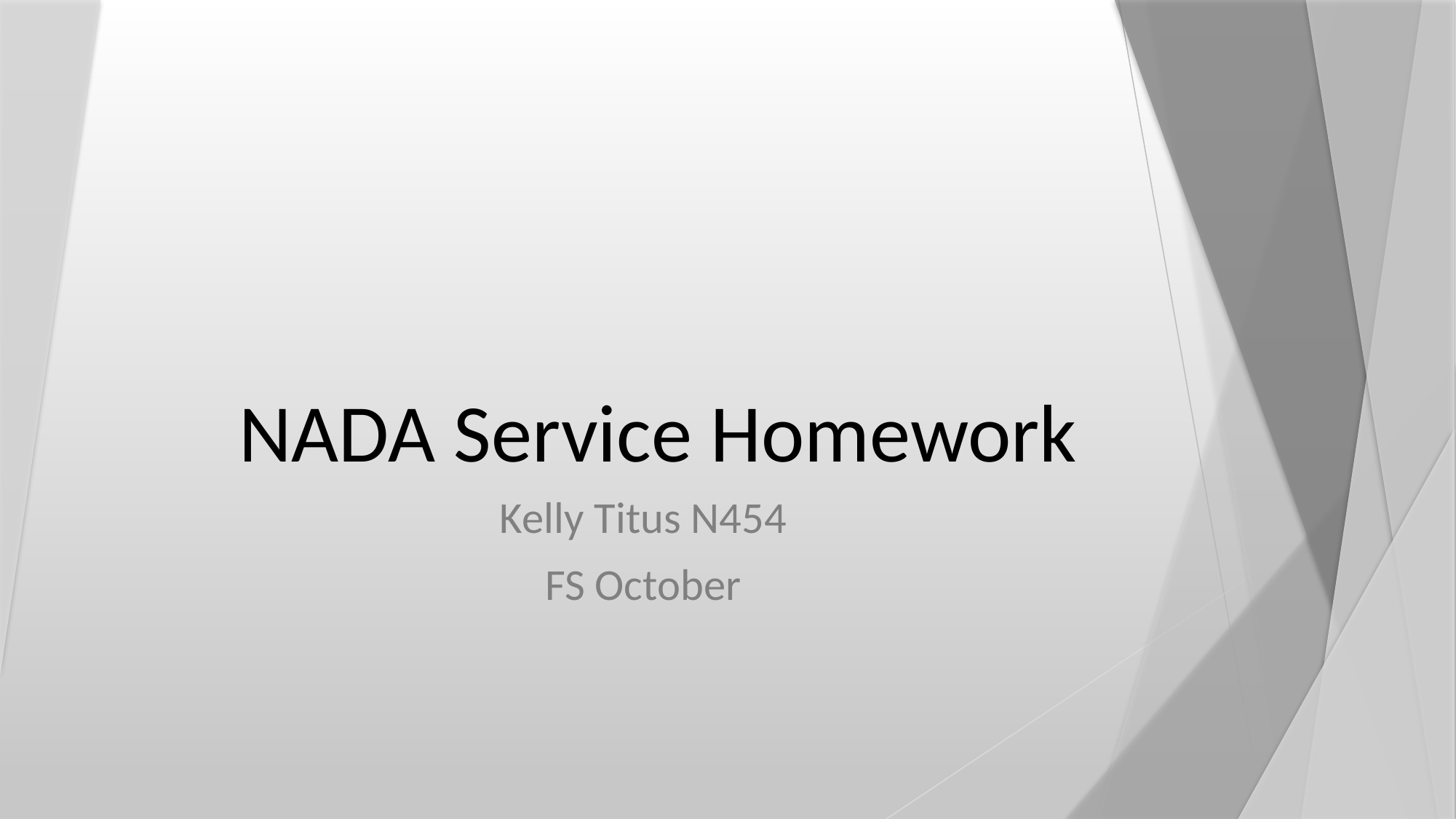

# NADA Service Homework
Kelly Titus N454
FS October